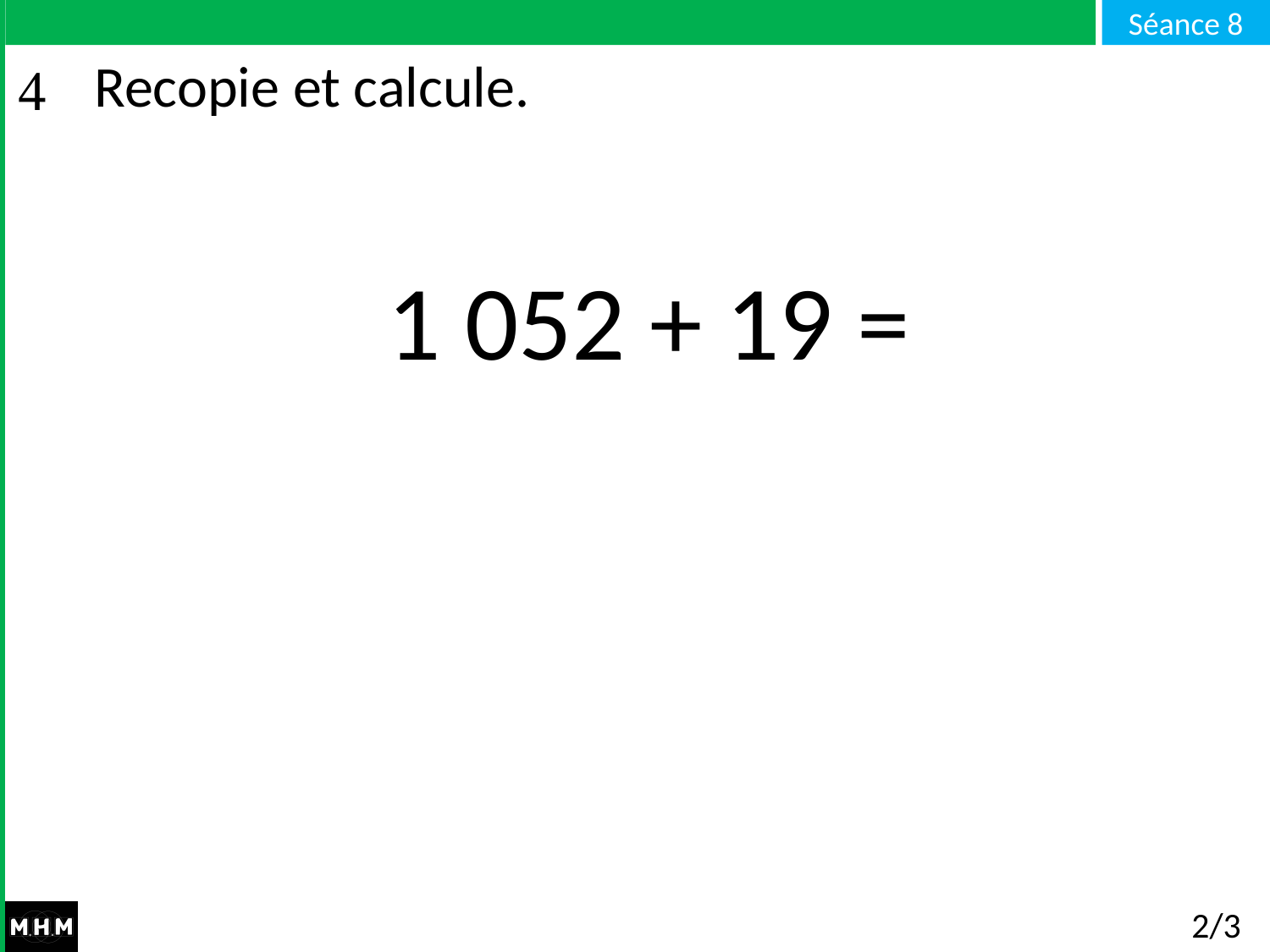

# Recopie et calcule.
1 052 + 19 =
2/3